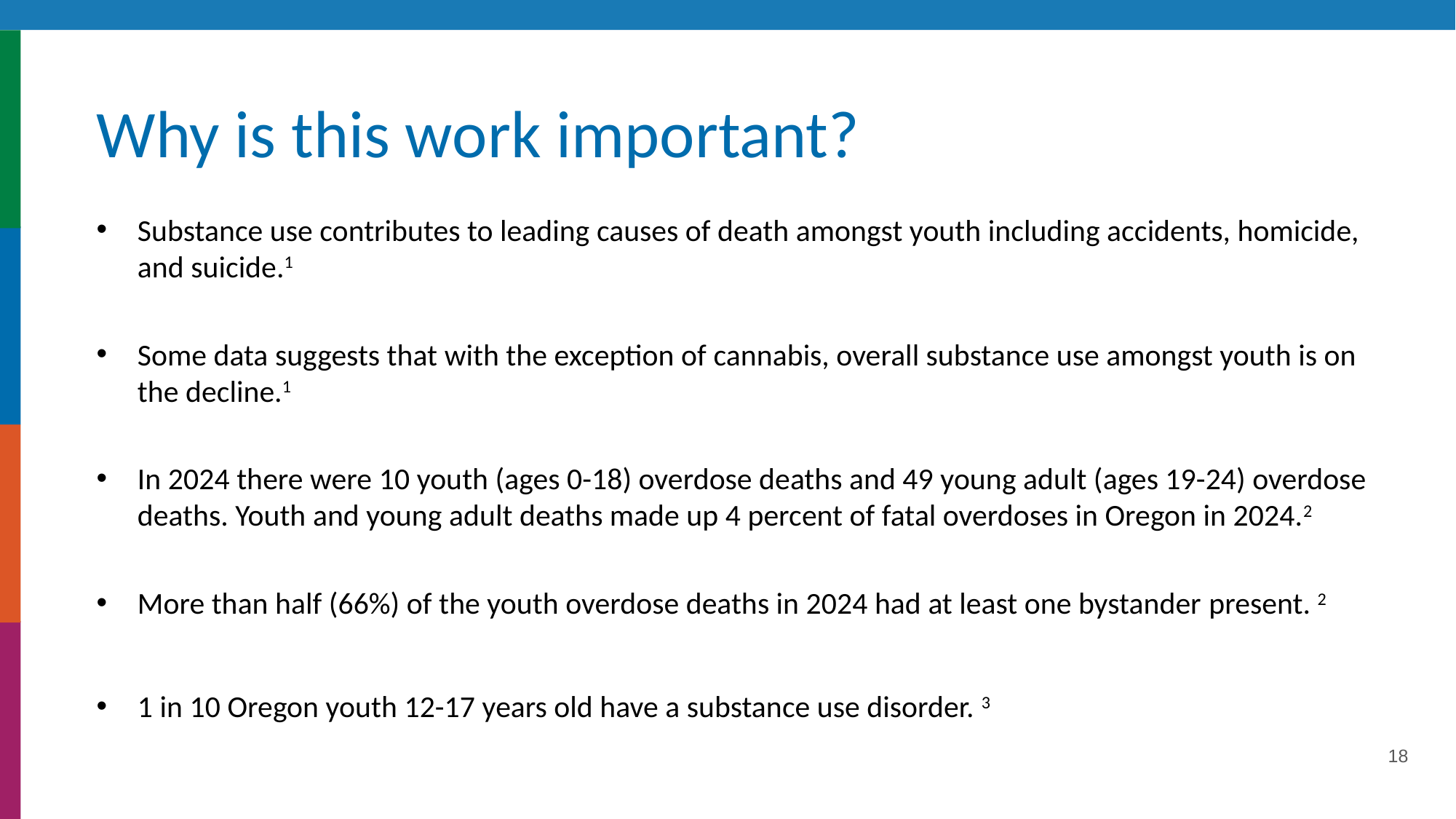

# Why is this work important?
Substance use contributes to leading causes of death amongst youth including accidents, homicide, and suicide.1
Some data suggests that with the exception of cannabis, overall substance use amongst youth is on the decline.1
In 2024 there were 10 youth (ages 0-18) overdose deaths and 49 young adult (ages 19-24) overdose deaths. Youth and young adult deaths made up 4 percent of fatal overdoses in Oregon in 2024.2
More than half (66%) of the youth overdose deaths in 2024 had at least one bystander present. 2

1 in 10 Oregon youth 12-17 years old have a substance use disorder. 3

18